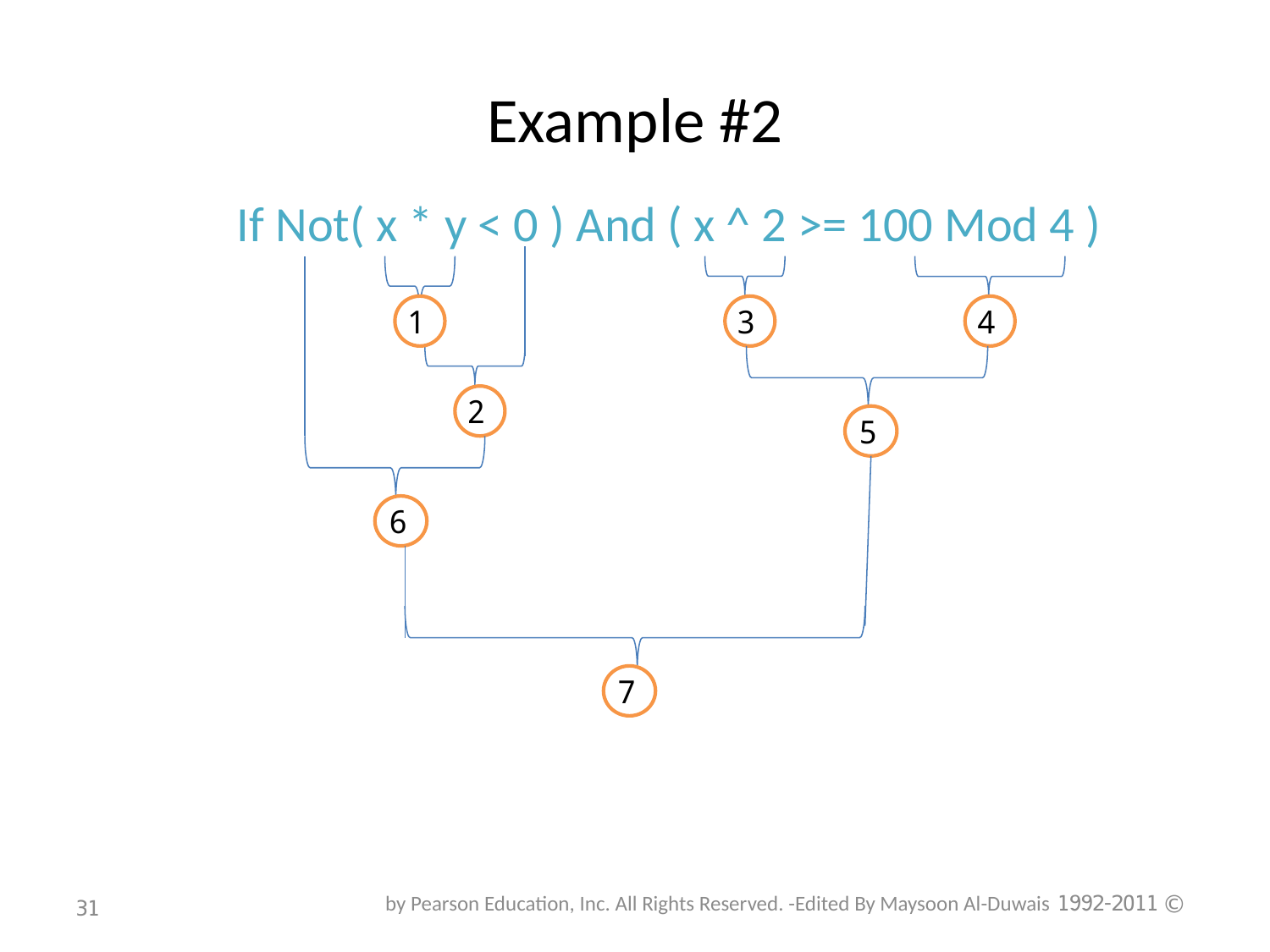

# Example #2
If Not( x * y < 0 ) And ( x ^ 2 >= 100 Mod 4 )

1
3
4

2
5

6
7
31
© 1992-2011 by Pearson Education, Inc. All Rights Reserved. -Edited By Maysoon Al-Duwais